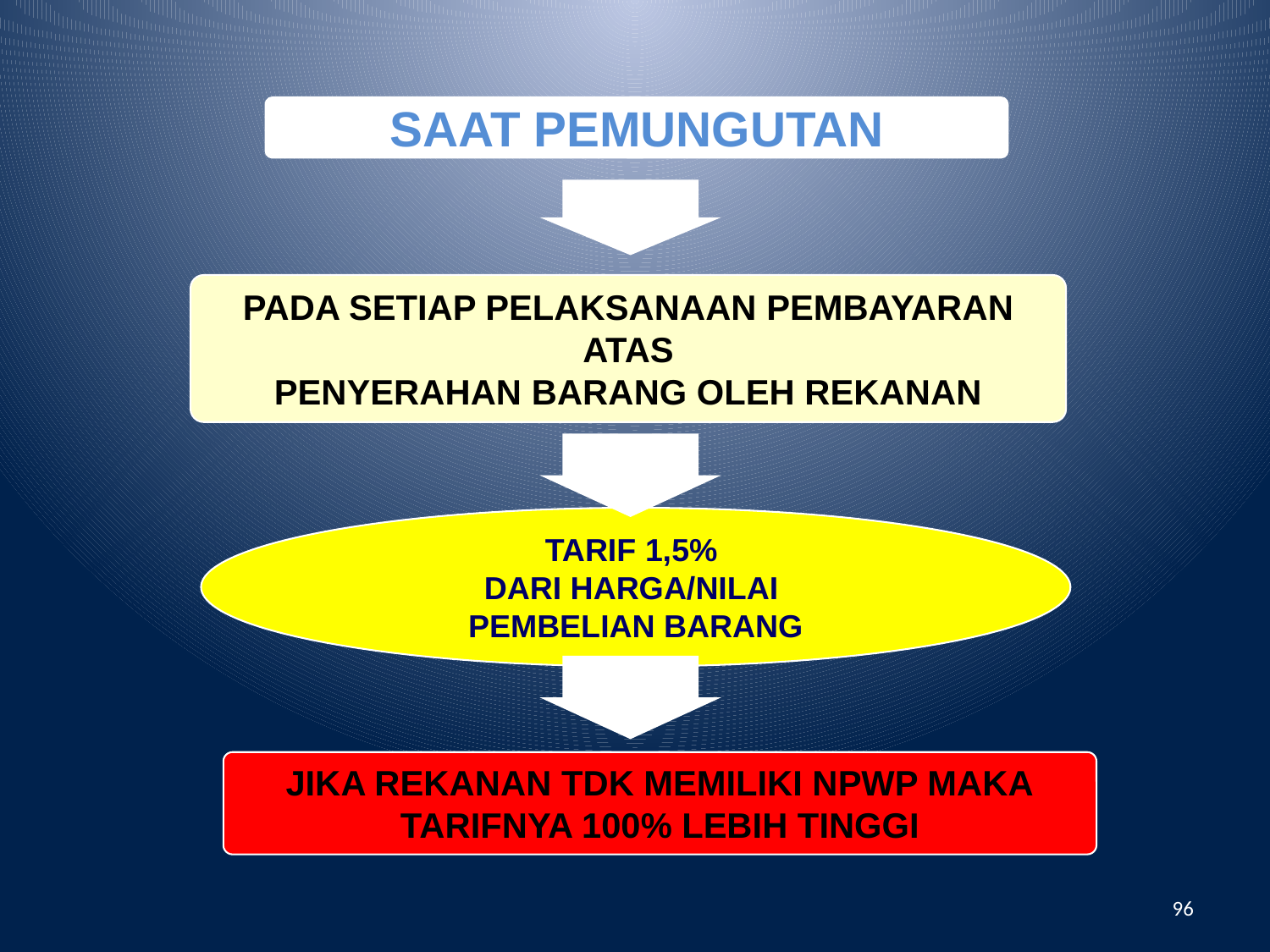

SAAT PEMUNGUTAN

PADA SETIAP PELAKSANAAN PEMBAYARAN
ATAS
PENYERAHAN BARANG OLEH REKANAN

TARIF 1,5%
DARI HARGA/NILAI
PEMBELIAN BARANG

JIKA REKANAN TDK MEMILIKI NPWP MAKA
TARIFNYA 100% LEBIH TINGGI

96